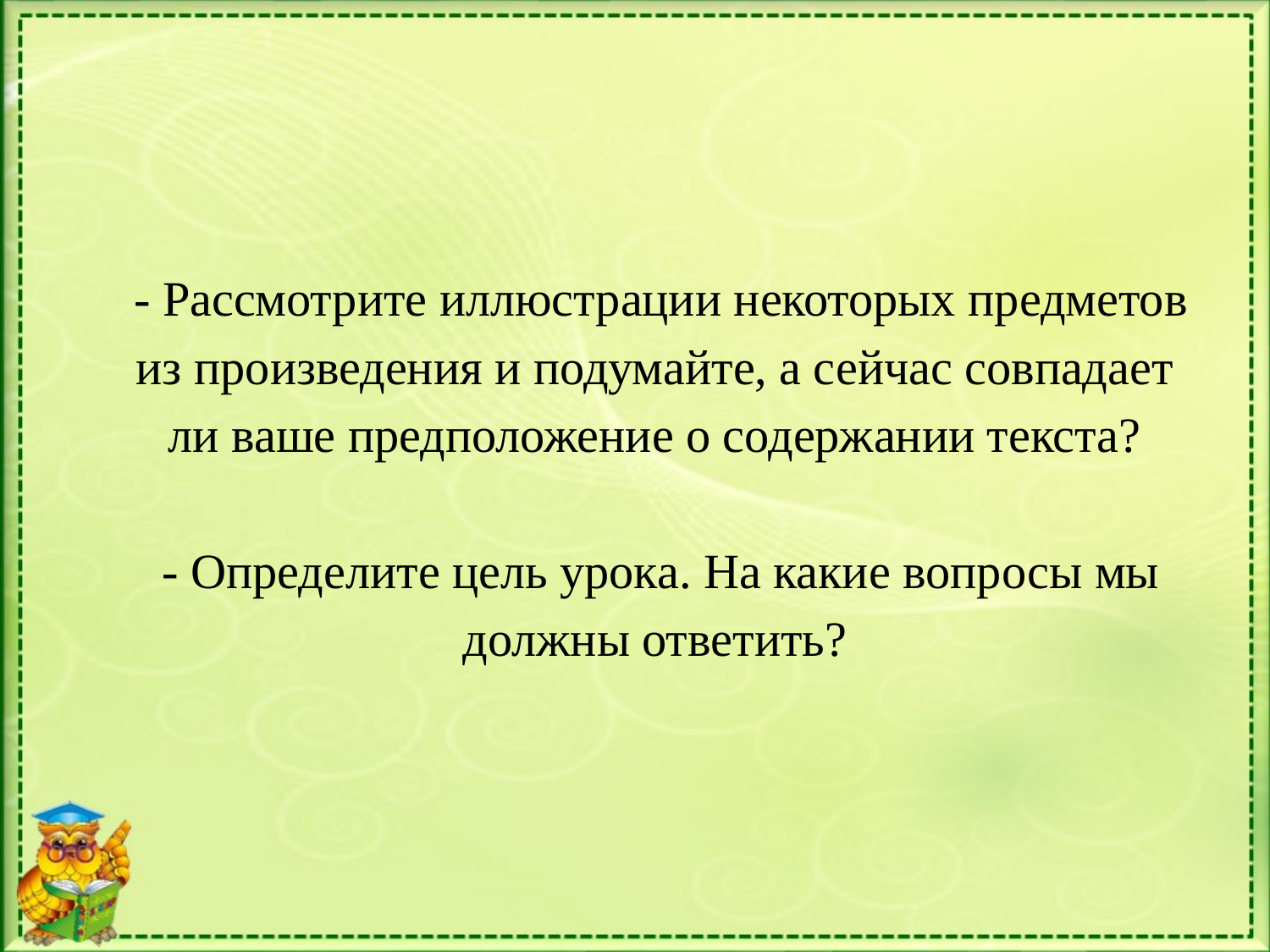

# - Рассмотрите иллюстрации некоторых предметов из произведения и подумайте, а сейчас совпадает ли ваше предположение о содержании текста? - Определите цель урока. На какие вопросы мы должны от­ветить?